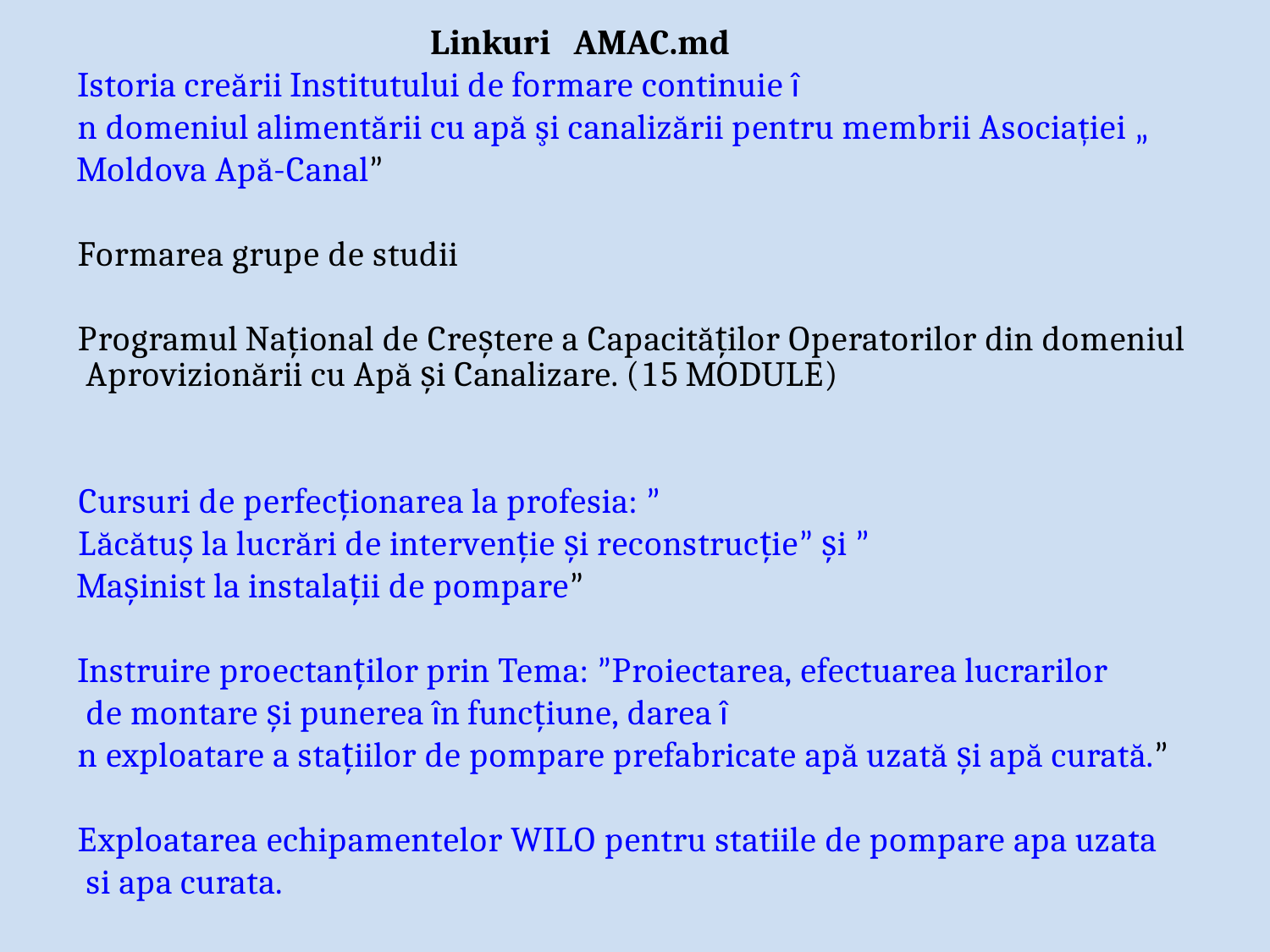

Linkuri   AMAC.md
Istoria creării Institutului de formare continuie în domeniul alimentării cu apă şi canalizării pentru membrii Asociaţiei „Moldova Apă-Canal” 
Formarea grupe de studii 
Programul Național de Creștere a Capacităților Operatorilor din domeniul Aprovizionării cu Apă și Canalizare. (15 MODULE) 
Cursuri de perfecționarea la profesia: ”Lăcătuș la lucrări de intervenție și reconstrucție” și ”Mașinist la instalații de pompare” 
Instruire proectanților prin Tema: ”Proiectarea, efectuarea lucrarilor de montare și punerea în funcțiune, darea în exploatare a stațiilor de pompare prefabricate apă uzată și apă curată.” 
Exploatarea echipamentelor WILO pentru statiile de pompare apa uzata si apa curata.